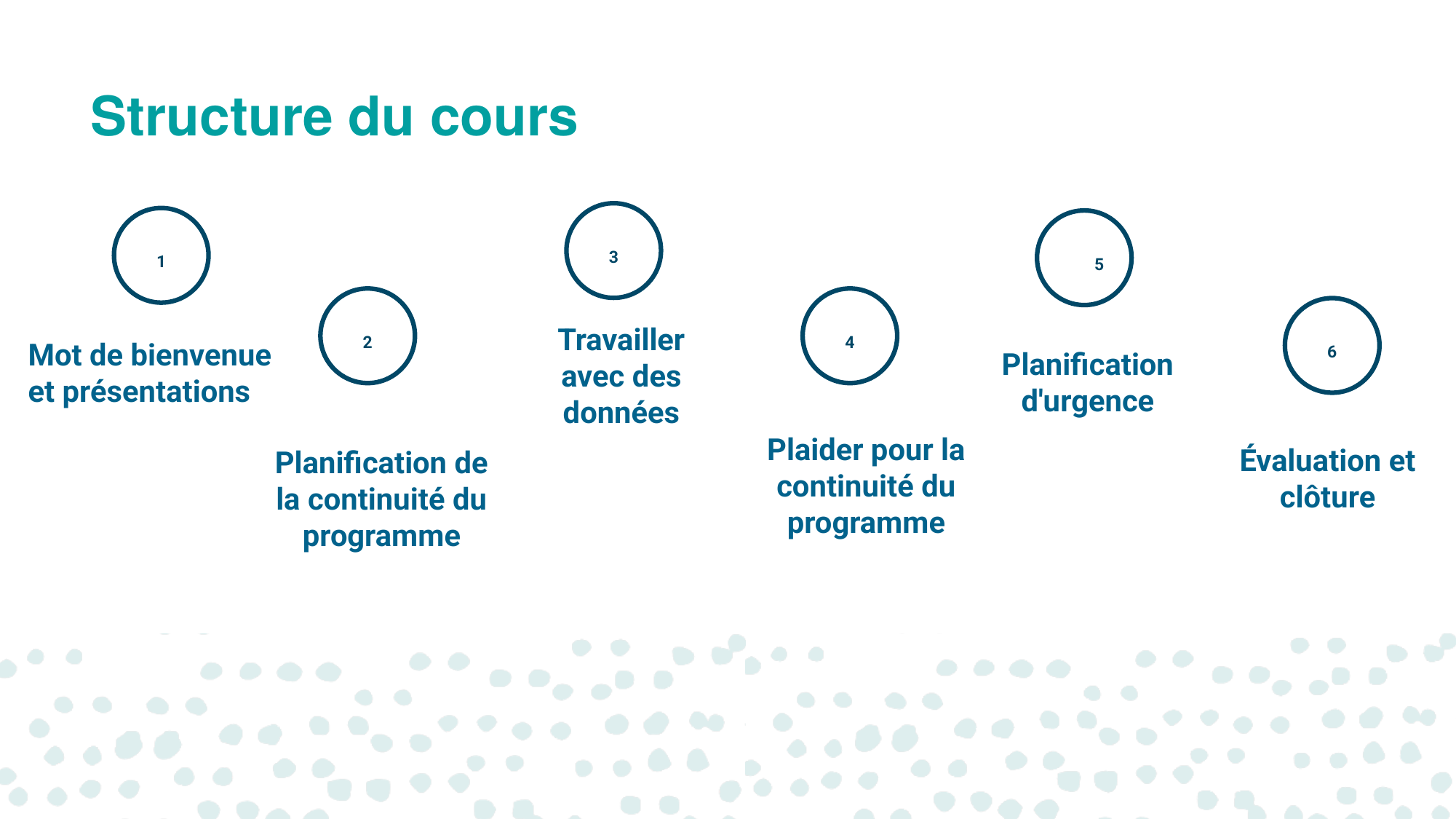

# Structure du cours

3

1

5

4

2

6

Travailler avec des données
Mot de bienvenue et présentations
Planification d'urgence
Plaider pour la continuité du programme
Évaluation et clôture
Planification de la continuité du programme